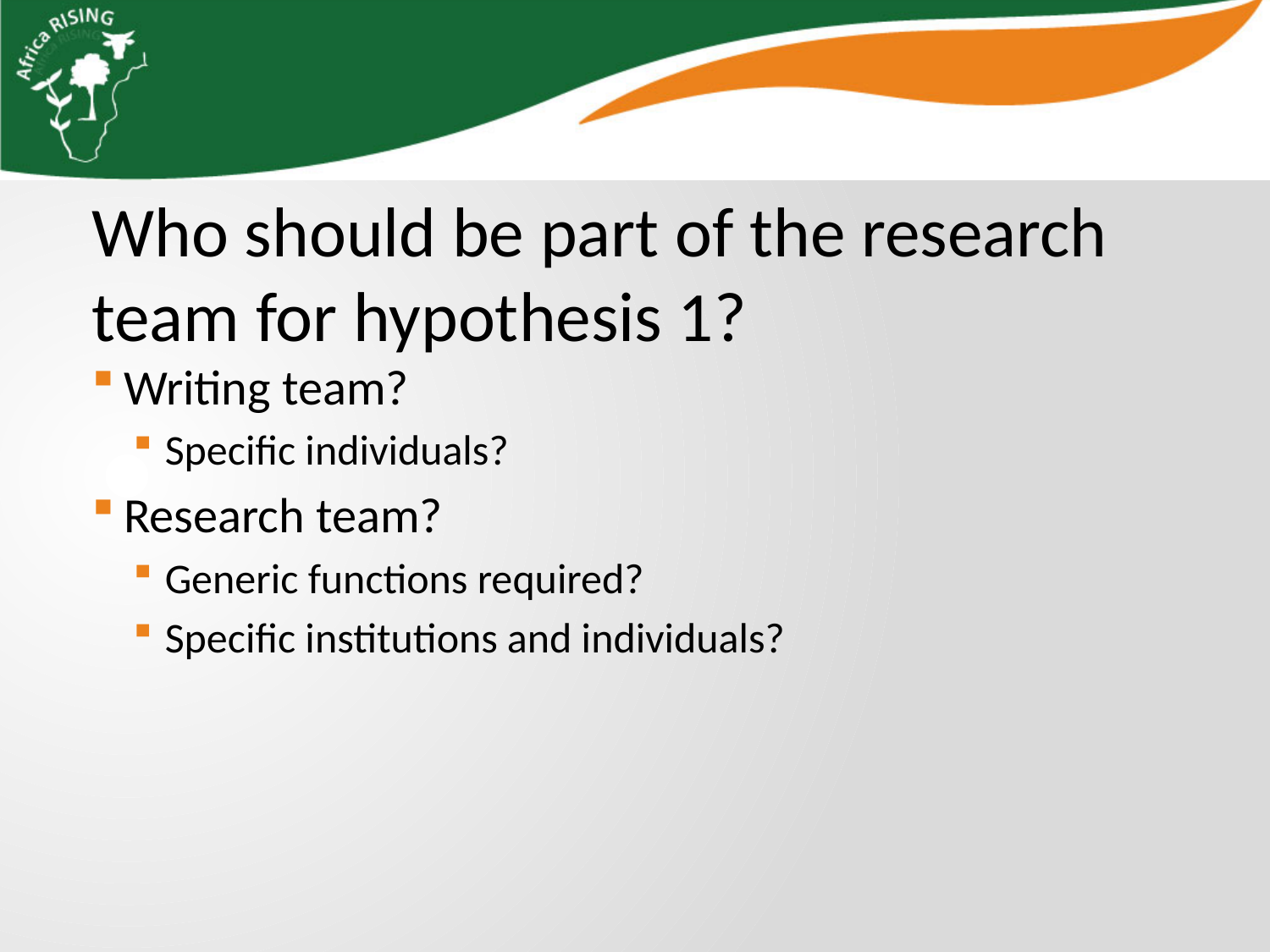

Who should be part of the research team for hypothesis 1?
Writing team?
Specific individuals?
Research team?
Generic functions required?
Specific institutions and individuals?